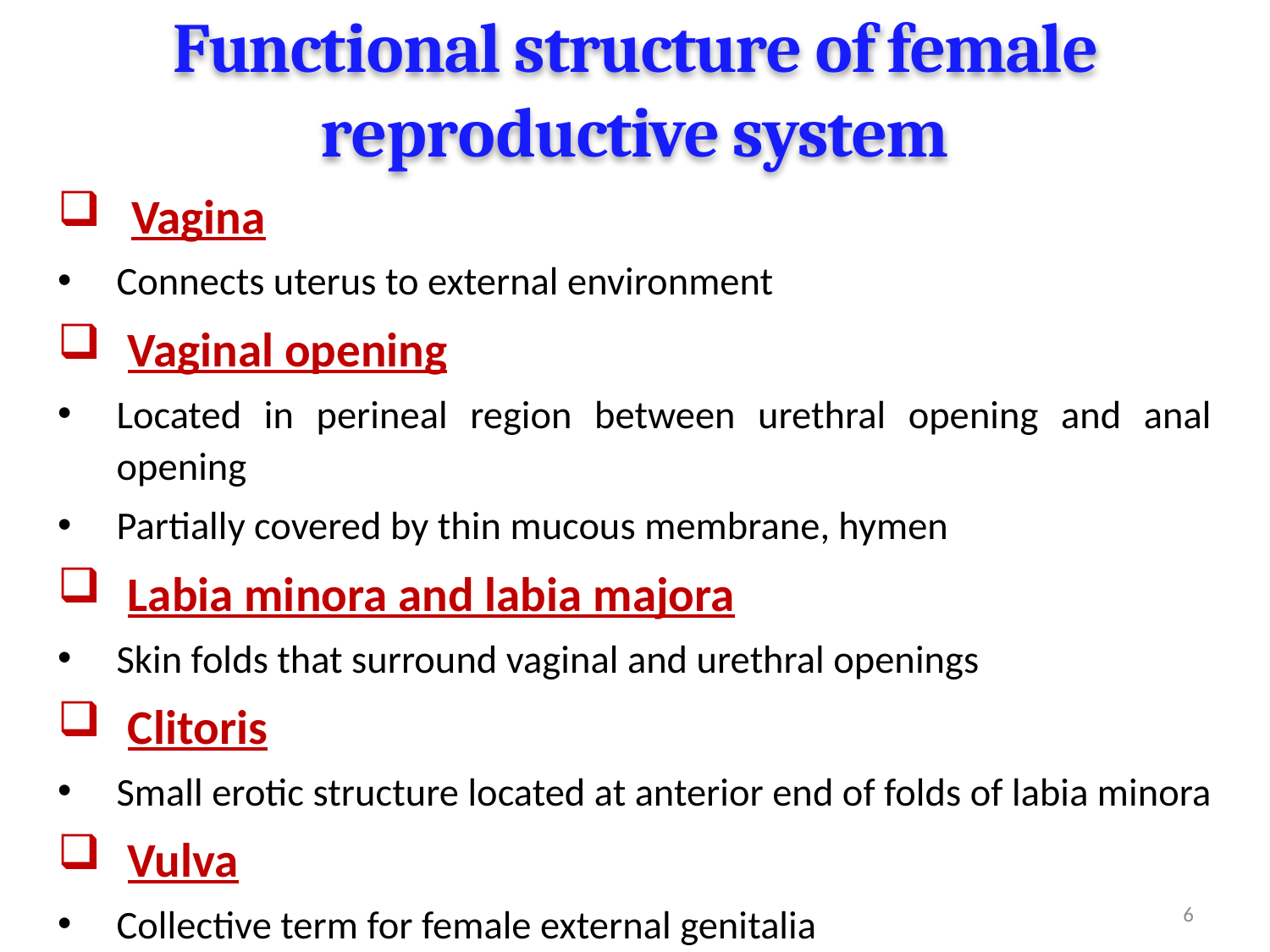

Functional structure of female reproductive system
Vagina
Connects uterus to external environment
 Vaginal opening
Located in perineal region between urethral opening and anal opening
Partially covered by thin mucous membrane, hymen
 Labia minora and labia majora
Skin folds that surround vaginal and urethral openings
 Clitoris
Small erotic structure located at anterior end of folds of labia minora
 Vulva
Collective term for female external genitalia
6